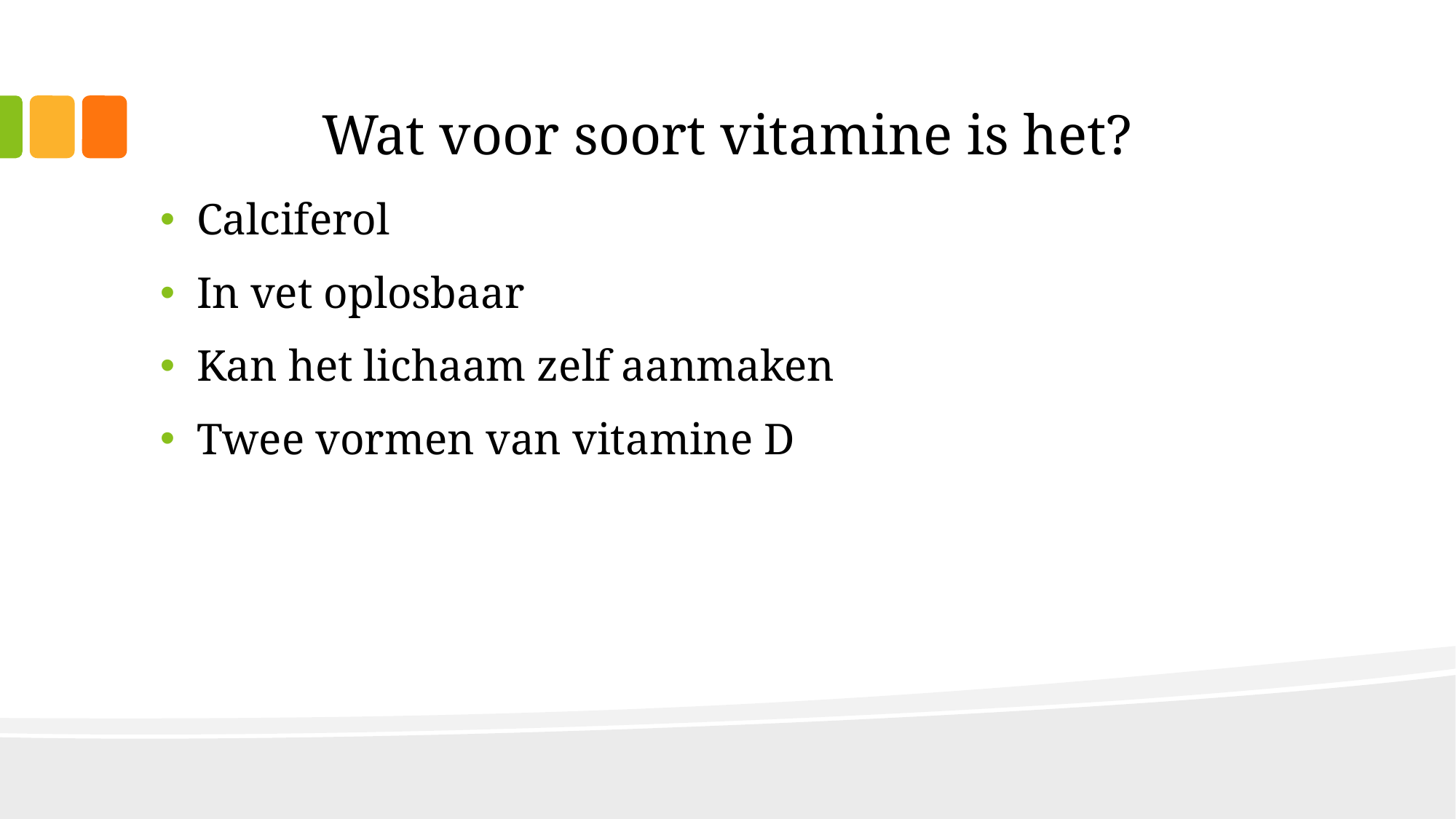

# Wat voor soort vitamine is het?
Calciferol
In vet oplosbaar
Kan het lichaam zelf aanmaken
Twee vormen van vitamine D